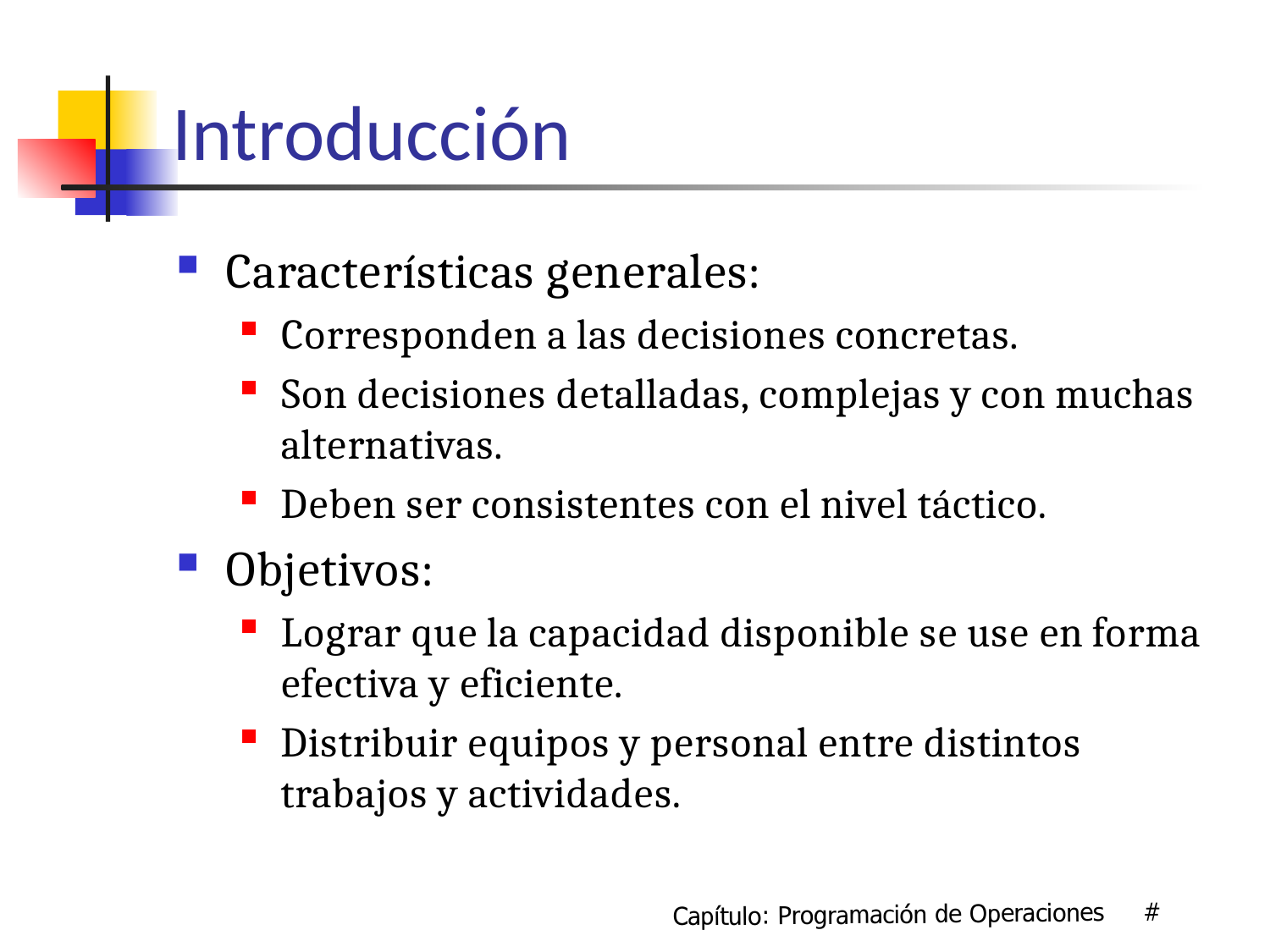

# Introducción
Características generales:
Corresponden a las decisiones concretas.
Son decisiones detalladas, complejas y con muchas alternativas.
Deben ser consistentes con el nivel táctico.
Objetivos:
Lograr que la capacidad disponible se use en forma efectiva y eficiente.
Distribuir equipos y personal entre distintos trabajos y actividades.
Capítulo: Programación de Operaciones     #